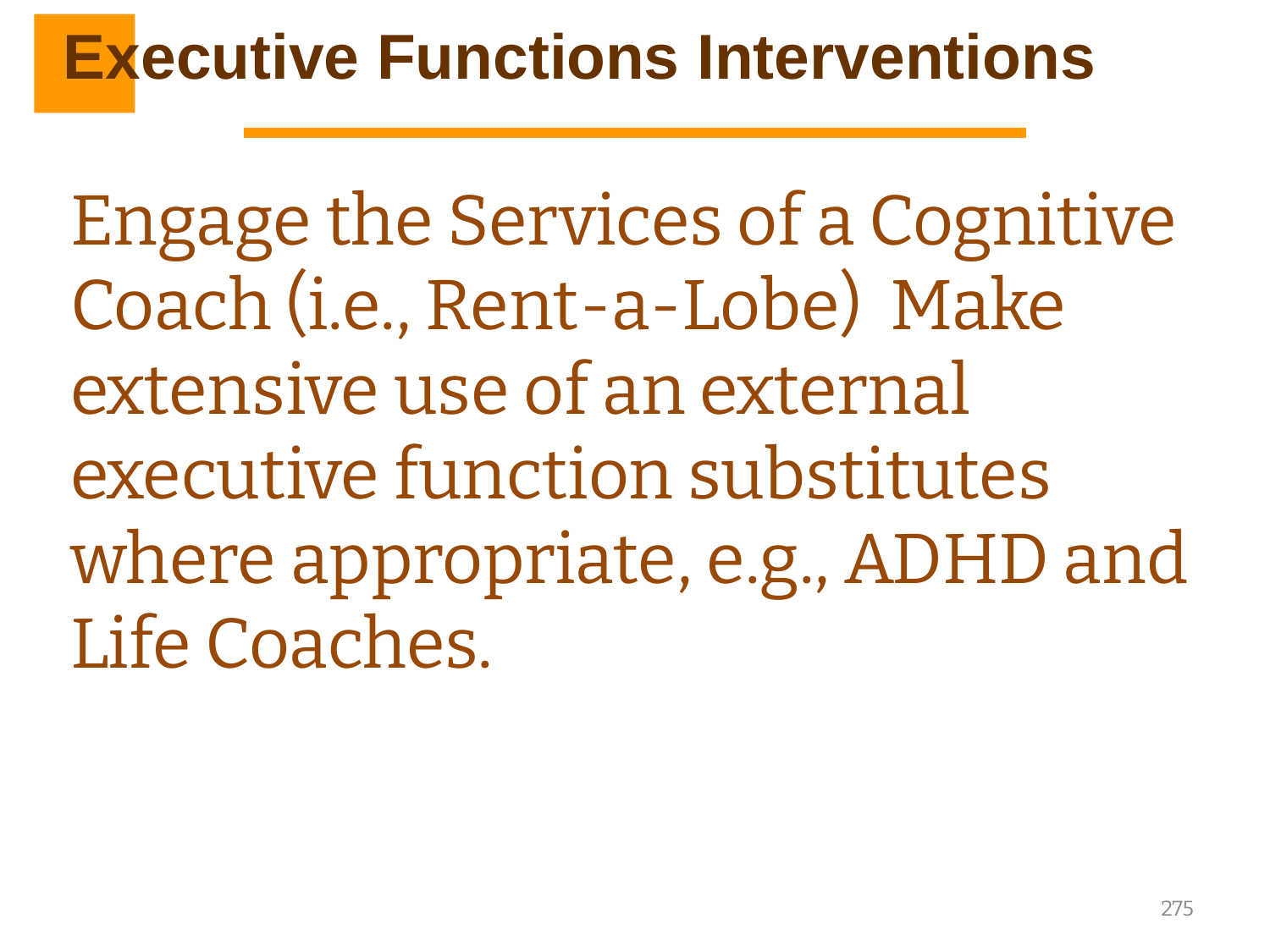

Executive Functions Interventions

Engage the Services of a Cognitive Coach (i.e., Rent-a-Lobe)  Make extensive use of an external executive function substitutes where appropriate, e.g., ADHD and Life Coaches.

275